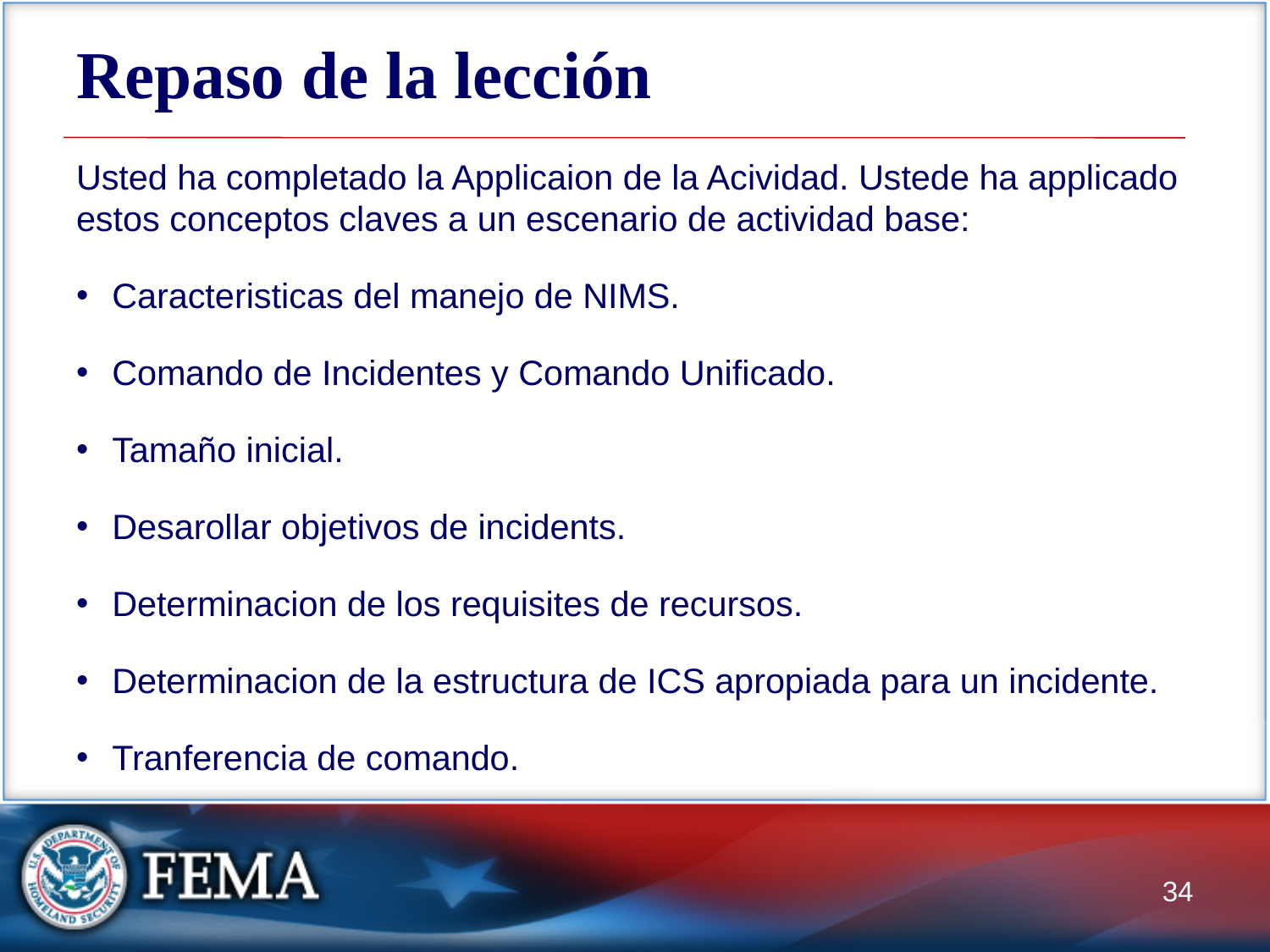

# Repaso de la lección
Usted ha completado la Applicaion de la Acividad. Ustede ha applicado estos conceptos claves a un escenario de actividad base:
Caracteristicas del manejo de NIMS.
Comando de Incidentes y Comando Unificado.
Tamaño inicial.
Desarollar objetivos de incidents.
Determinacion de los requisites de recursos.
Determinacion de la estructura de ICS apropiada para un incidente.
Tranferencia de comando.
34